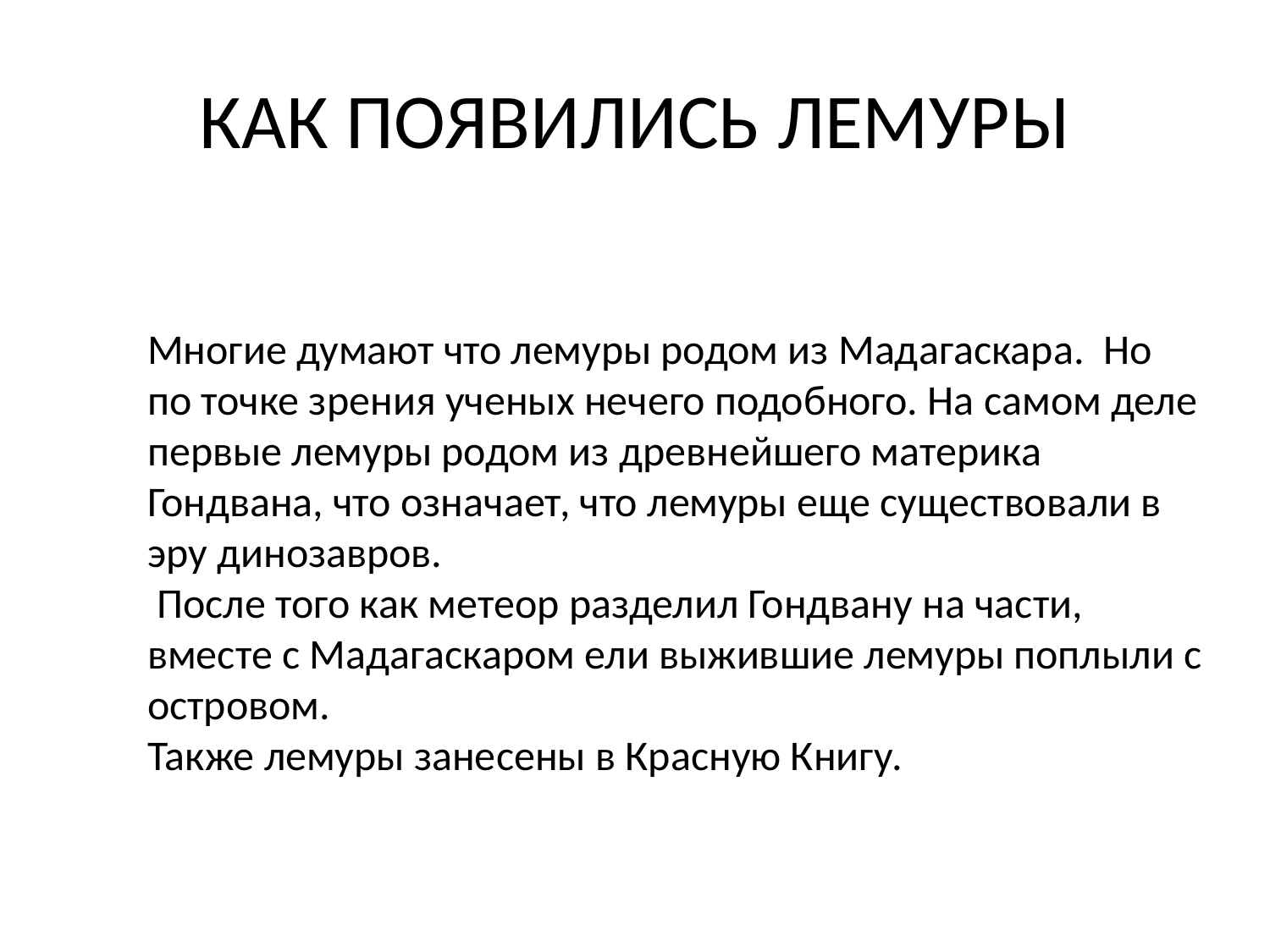

# КАК ПОЯВИЛИСЬ ЛЕМУРЫ

Многие думают что лемуры родом из Мадагаскара.  Но по точке зрения ученых нечего подобного. На самом деле первые лемуры родом из древнейшего материка Гондвана, что означает, что лемуры еще существовали в эру динозавров.
 После того как метеор разделил Гондвану на части, вместе с Мадагаскаром ели выжившие лемуры поплыли с островом.
Также лемуры занесены в Красную Книгу.